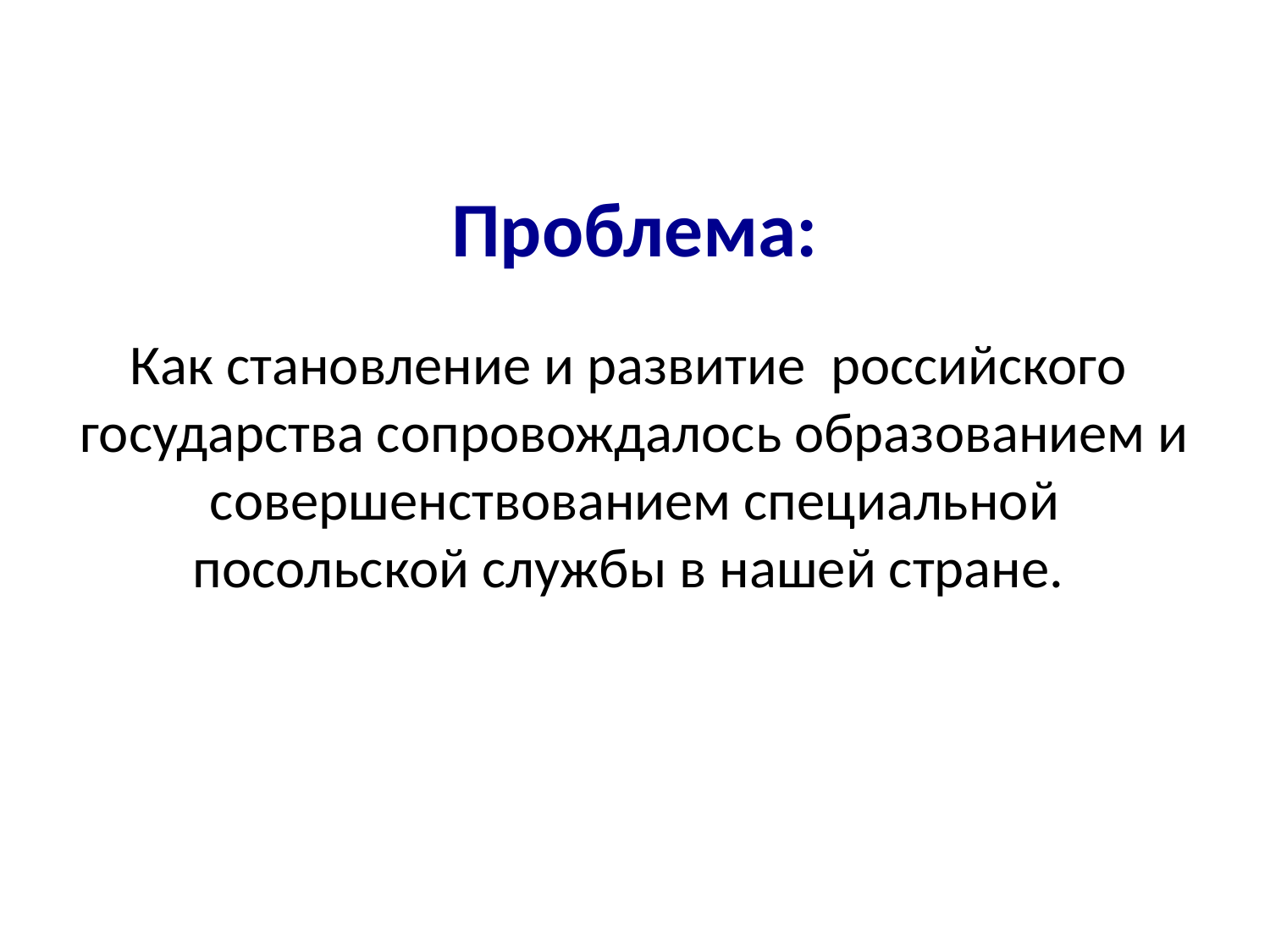

# Проблема:
Как становление и развитие  российского  государства сопровождалось образованием и совершенствованием специальной посольской службы в нашей стране.